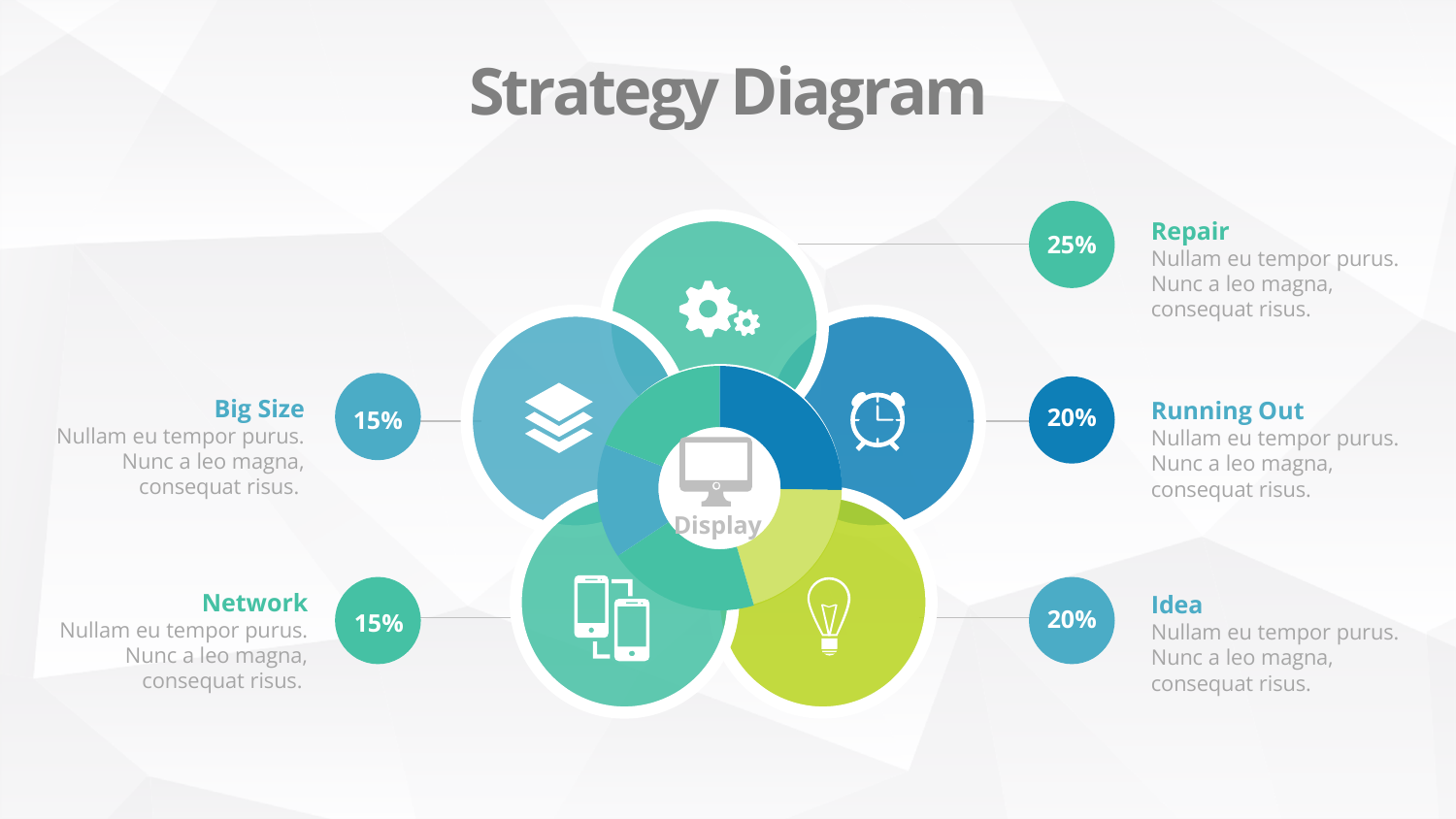

Strategy Diagram
Repair
Nullam eu tempor purus. Nunc a leo magna, consequat risus.

25%

Big Size
Nullam eu tempor purus. Nunc a leo magna, consequat risus.

### Chart

| Category | Column1 |
|---|---|
Running Out
Nullam eu tempor purus. Nunc a leo magna, consequat risus.

20%
15%

Display
Network
Nullam eu tempor purus. Nunc a leo magna, consequat risus.
Idea
Nullam eu tempor purus. Nunc a leo magna, consequat risus.

20%
15%